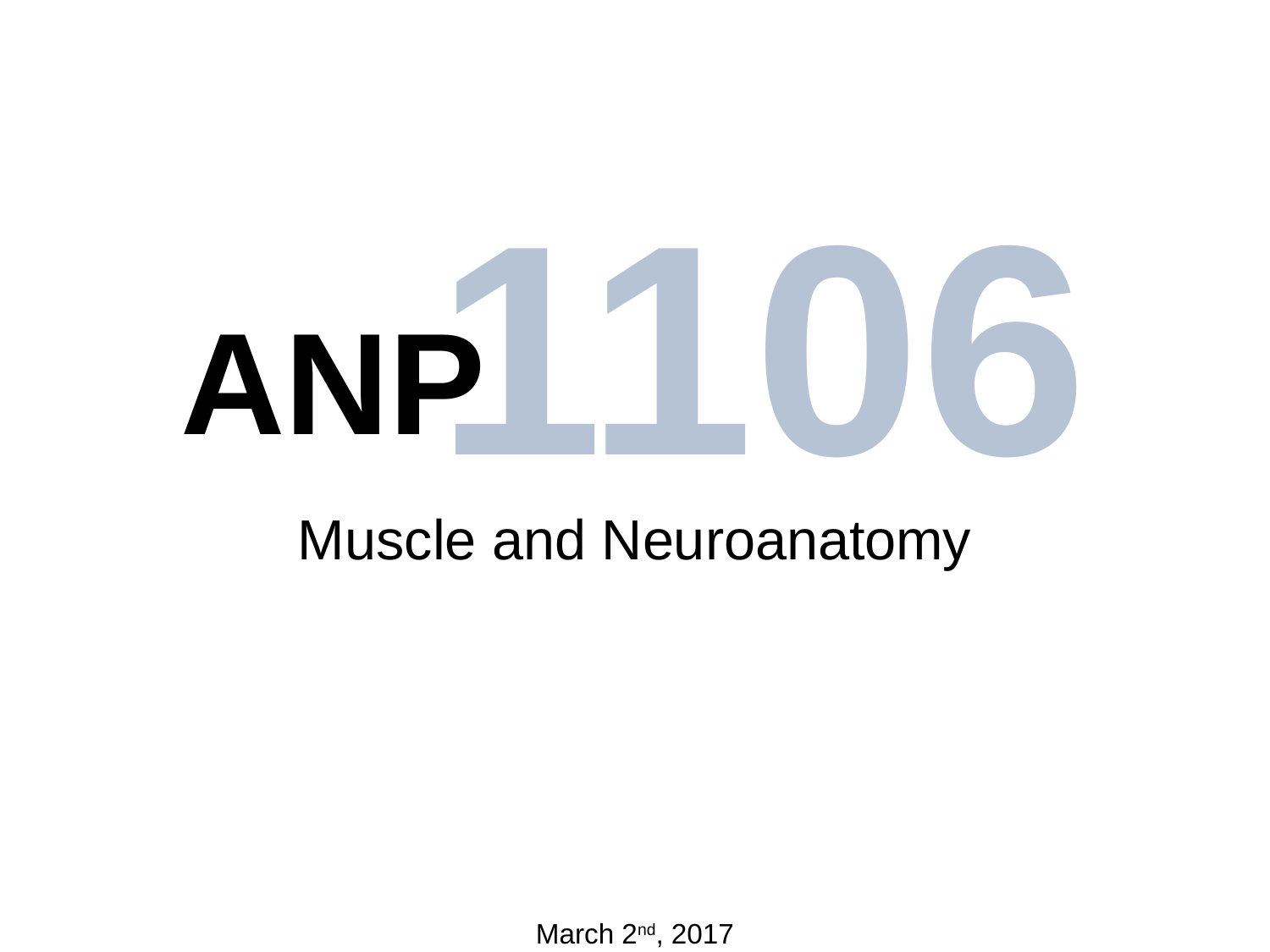

# 1106
ANP
Muscle and Neuroanatomy
March 2nd, 2017